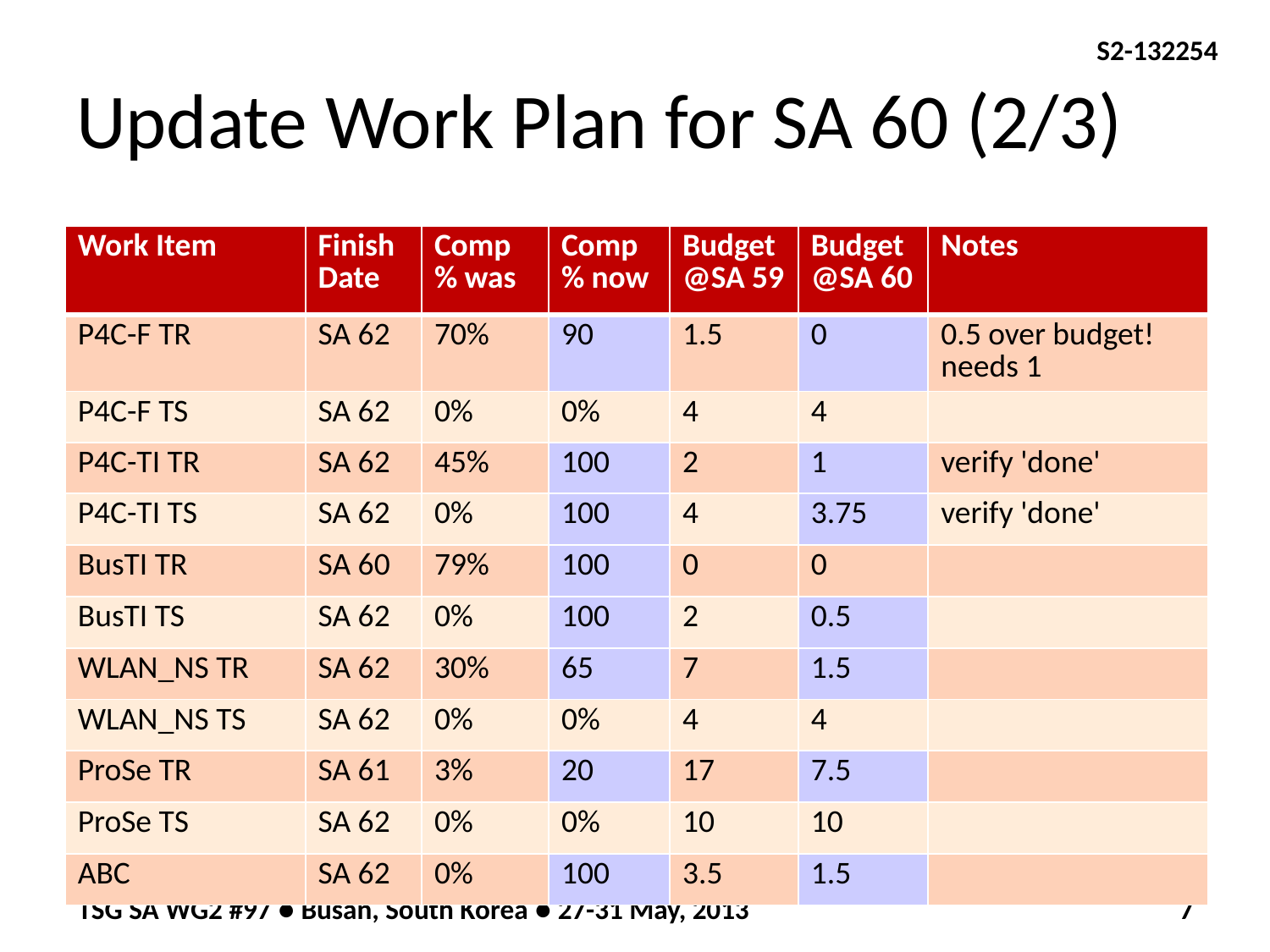

# Update Work Plan for SA 60 (2/3)
| Work Item | Finish Date | Comp % was | Comp % now | Budget @SA 59 | Budget @SA 60 | Notes |
| --- | --- | --- | --- | --- | --- | --- |
| P4C-F TR | SA 62 | 70% | 90 | 1.5 | 0 | 0.5 over budget! needs 1 |
| P4C-F TS | SA 62 | 0% | 0% | 4 | 4 |  |
| P4C-TI TR | SA 62 | 45% | 100 | 2 | 1 | verify 'done' |
| P4C-TI TS | SA 62 | 0% | 100 | 4 | 3.75 | verify 'done' |
| BusTI TR | SA 60 | 79% | 100 | 0 | 0 |  |
| BusTI TS | SA 62 | 0% | 100 | 2 | 0.5 |  |
| WLAN\_NS TR | SA 62 | 30% | 65 | 7 | 1.5 |  |
| WLAN\_NS TS | SA 62 | 0% | 0% | 4 | 4 |  |
| ProSe TR | SA 61 | 3% | 20 | 17 | 7.5 |  |
| ProSe TS | SA 62 | 0% | 0% | 10 | 10 |  |
| ABC | SA 62 | 0% | 100 | 3.5 | 1.5 |  |
TSG SA WG2 #97 ● Busan, South Korea ● 27-31 May, 2013
7